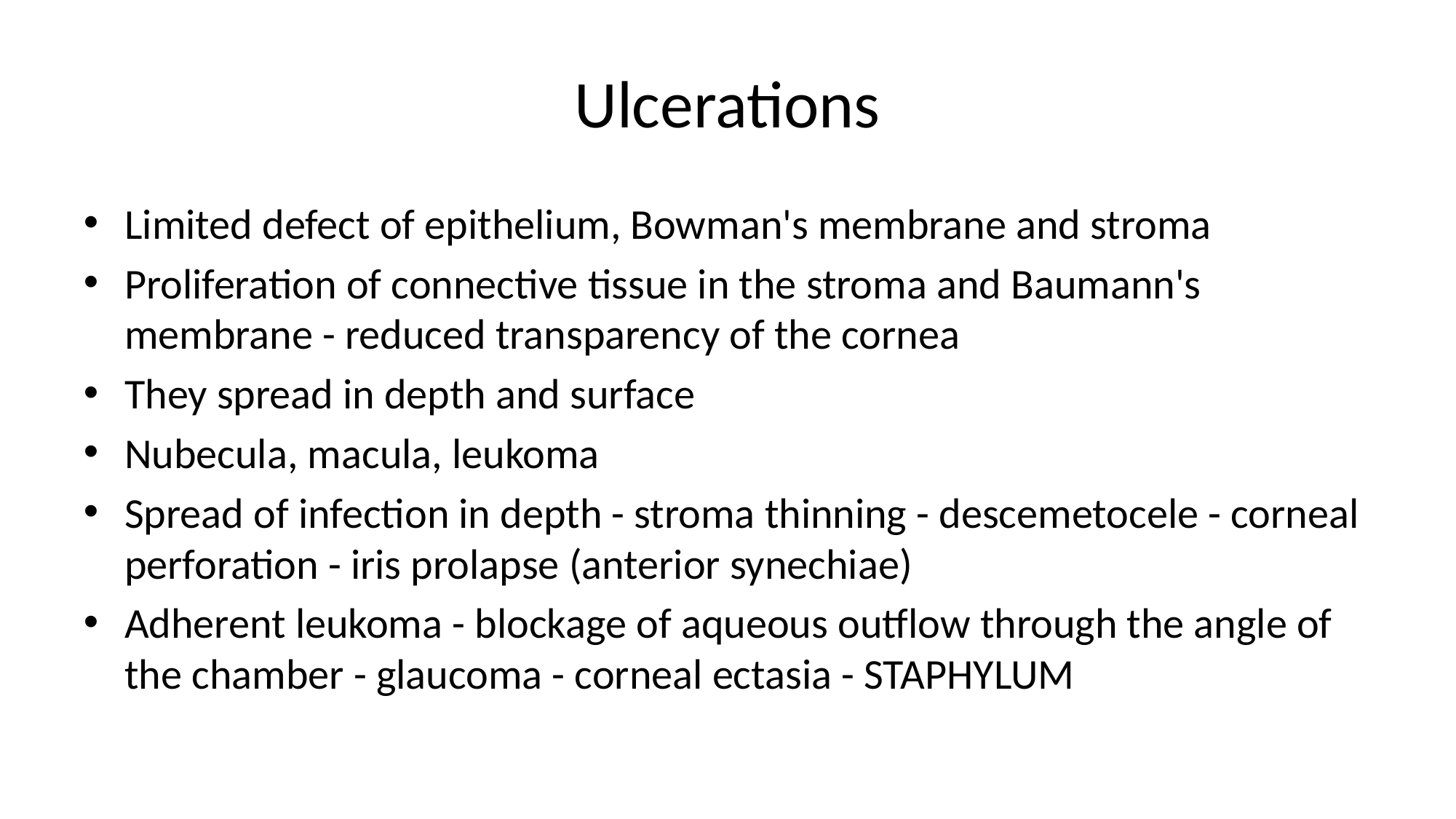

# Ulcerations
Limited defect of epithelium, Bowman's membrane and stroma
Proliferation of connective tissue in the stroma and Baumann's membrane - reduced transparency of the cornea
They spread in depth and surface
Nubecula, macula, leukoma
Spread of infection in depth - stroma thinning - descemetocele - corneal perforation - iris prolapse (anterior synechiae)
Adherent leukoma - blockage of aqueous outflow through the angle of the chamber - glaucoma - corneal ectasia - STAPHYLUM